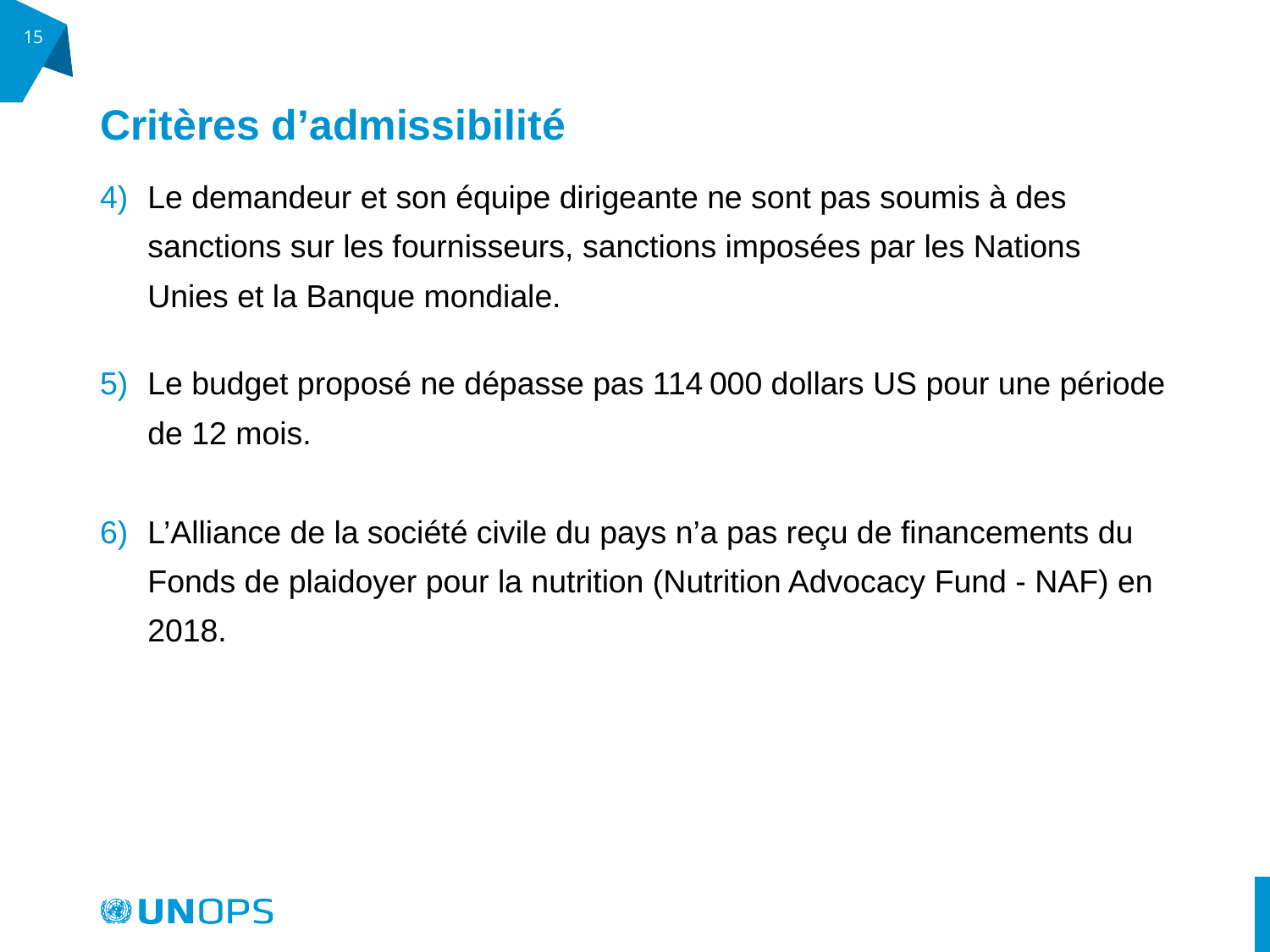

15
# Critères d’admissibilité
Le demandeur et son équipe dirigeante ne sont pas soumis à des sanctions sur les fournisseurs, sanctions imposées par les Nations Unies et la Banque mondiale.
Le budget proposé ne dépasse pas 114 000 dollars US pour une période de 12 mois.
L’Alliance de la société civile du pays n’a pas reçu de financements du Fonds de plaidoyer pour la nutrition (Nutrition Advocacy Fund - NAF) en 2018.